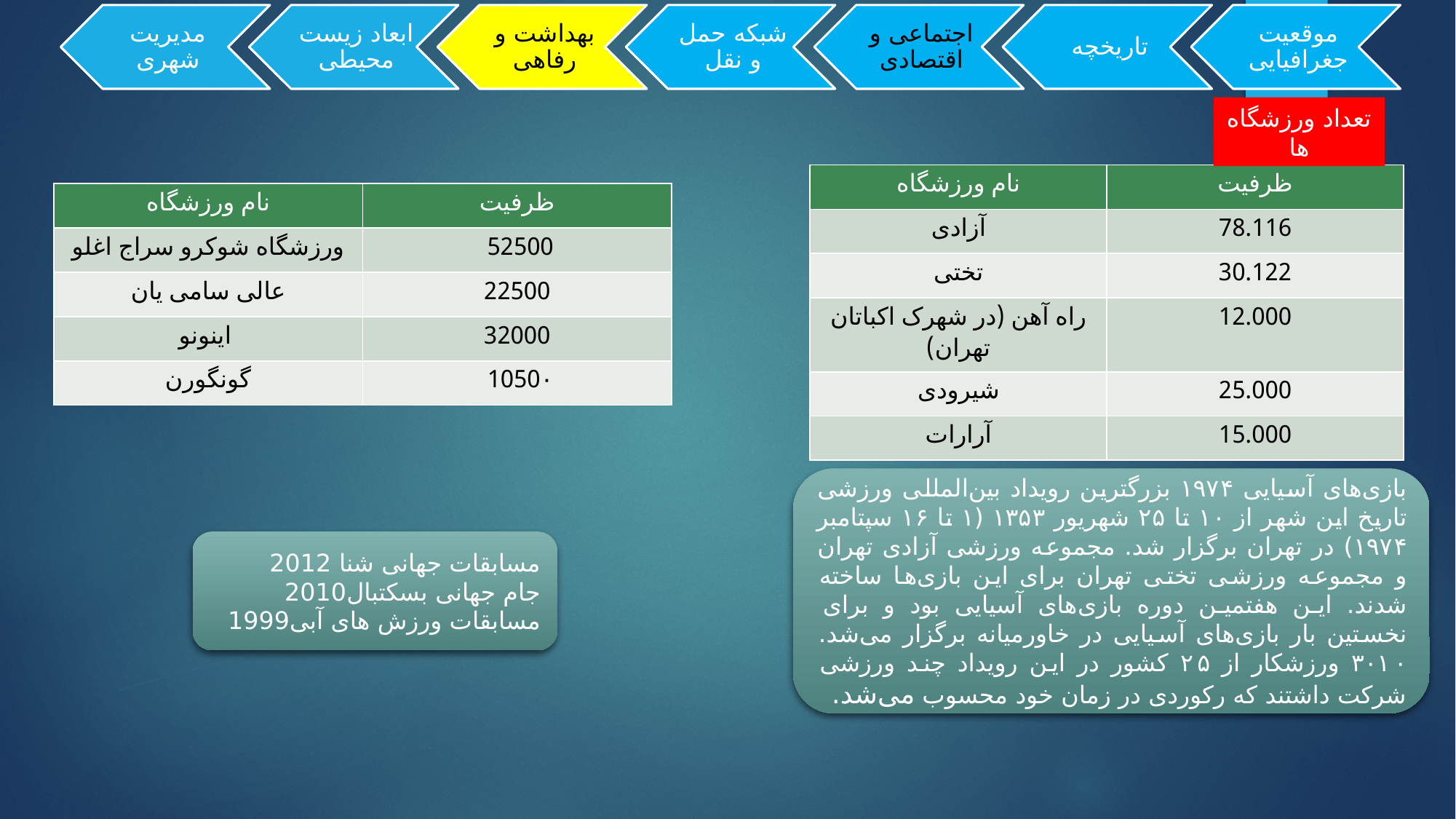

موقعیت جغرافیایی
تاریخچه
اجتماعی و اقتصادی
شبکه حمل و نقل
بهداشت و رفاهی
ابعاد زیست محیطی
مدیریت شهری
تعداد ورزشگاه ها
| نام ورزشگاه | ظرفیت |
| --- | --- |
| آزادی | 78.116 |
| تختی | 30.122 |
| راه آهن (در شهرک اکباتان تهران) | 12.000 |
| شیرودی | 25.000 |
| آرارات | 15.000 |
| نام ورزشگاه | ظرفیت |
| --- | --- |
| ورزشگاه شوکرو سراج اغلو | 52500 |
| عالی سامی یان | 22500 |
| اینونو | 32000 |
| گونگورن | 1050۰ |
بازی‌های آسیایی ۱۹۷۴ بزرگترین رویداد بین‌المللی ورزشی تاریخ این شهر از ۱۰ تا ۲۵ شهریور ۱۳۵۳ (۱ تا ۱۶ سپتامبر ۱۹۷۴) در تهران برگزار شد. مجموعه ورزشی آزادی تهران و مجموعه ورزشی تختی تهران برای این بازی‌ها ساخته شدند. این هفتمین دوره بازی‌های آسیایی بود و برای نخستین بار بازی‌های آسیایی در خاورمیانه برگزار می‌شد. ۳۰۱۰ ورزشکار از ۲۵ کشور در این رویداد چند ورزشی شرکت داشتند که رکوردی در زمان خود محسوب می‌شد.
مسابقات جهانی شنا 2012
جام جهانی بسکتبال2010
مسابقات ورزش های آبی1999